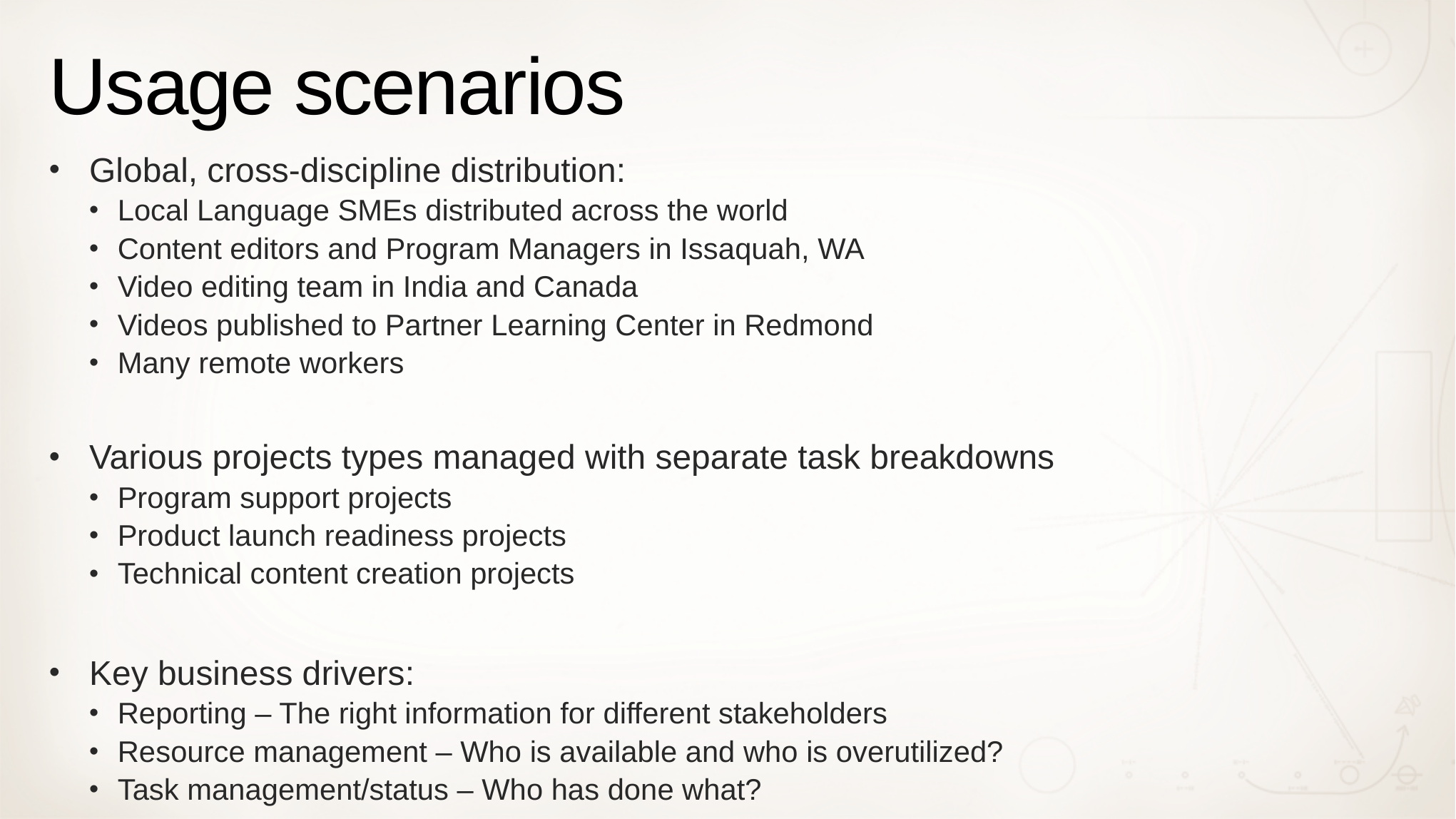

# Usage scenarios
Global, cross-discipline distribution:
Local Language SMEs distributed across the world
Content editors and Program Managers in Issaquah, WA
Video editing team in India and Canada
Videos published to Partner Learning Center in Redmond
Many remote workers

Various projects types managed with separate task breakdowns
Program support projects
Product launch readiness projects
Technical content creation projects

Key business drivers:
Reporting – The right information for different stakeholders
Resource management – Who is available and who is overutilized?
Task management/status – Who has done what?